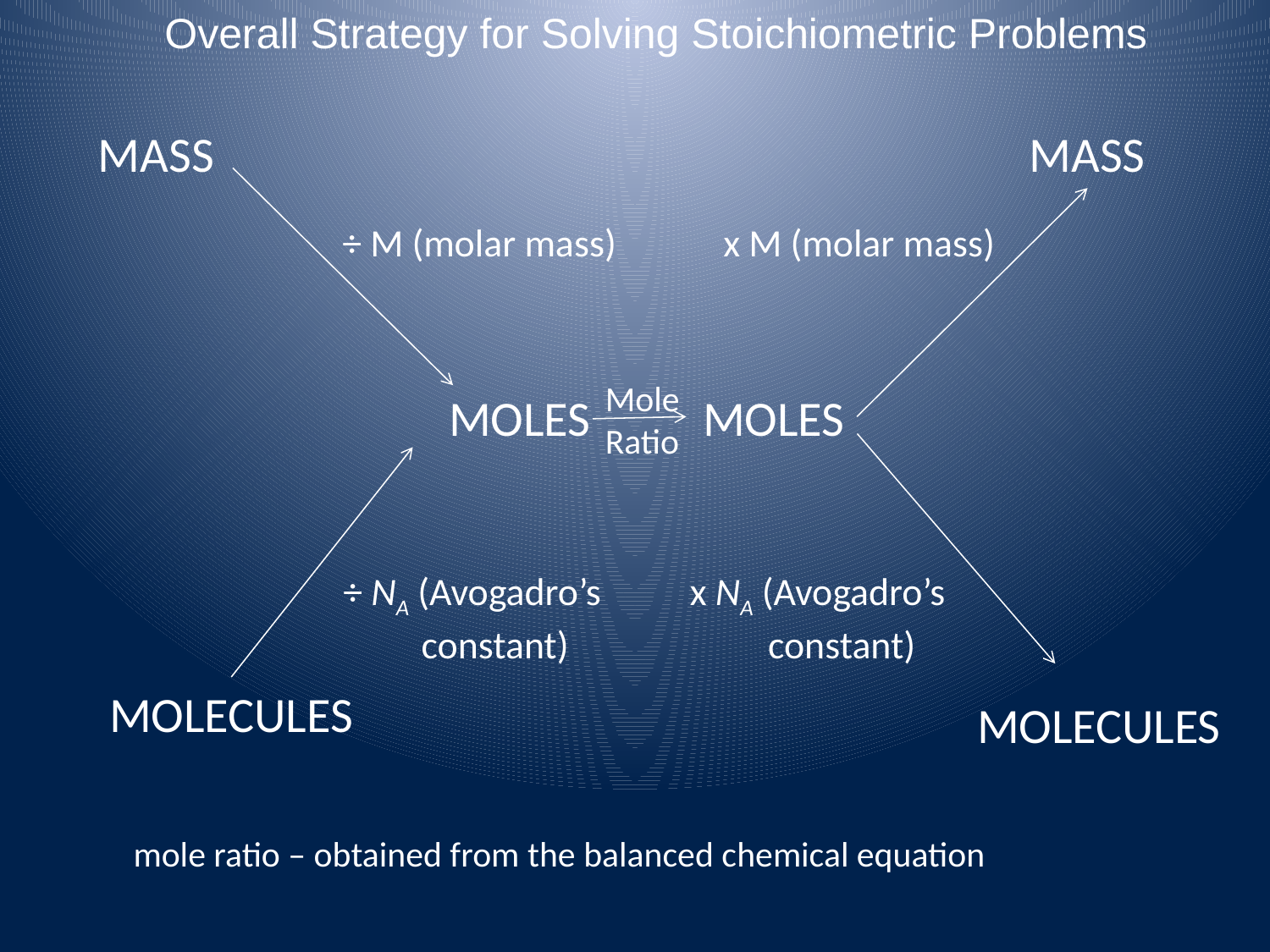

Overall Strategy for Solving Stoichiometric Problems
MASS
MASS
÷ M (molar mass)
x M (molar mass)
Mole
Ratio
MOLES	MOLES
÷ NA (Avogadro’s
         constant)
x NA (Avogadro’s
         constant)
MOLECULES
MOLECULES
mole ratio – obtained from the balanced chemical equation